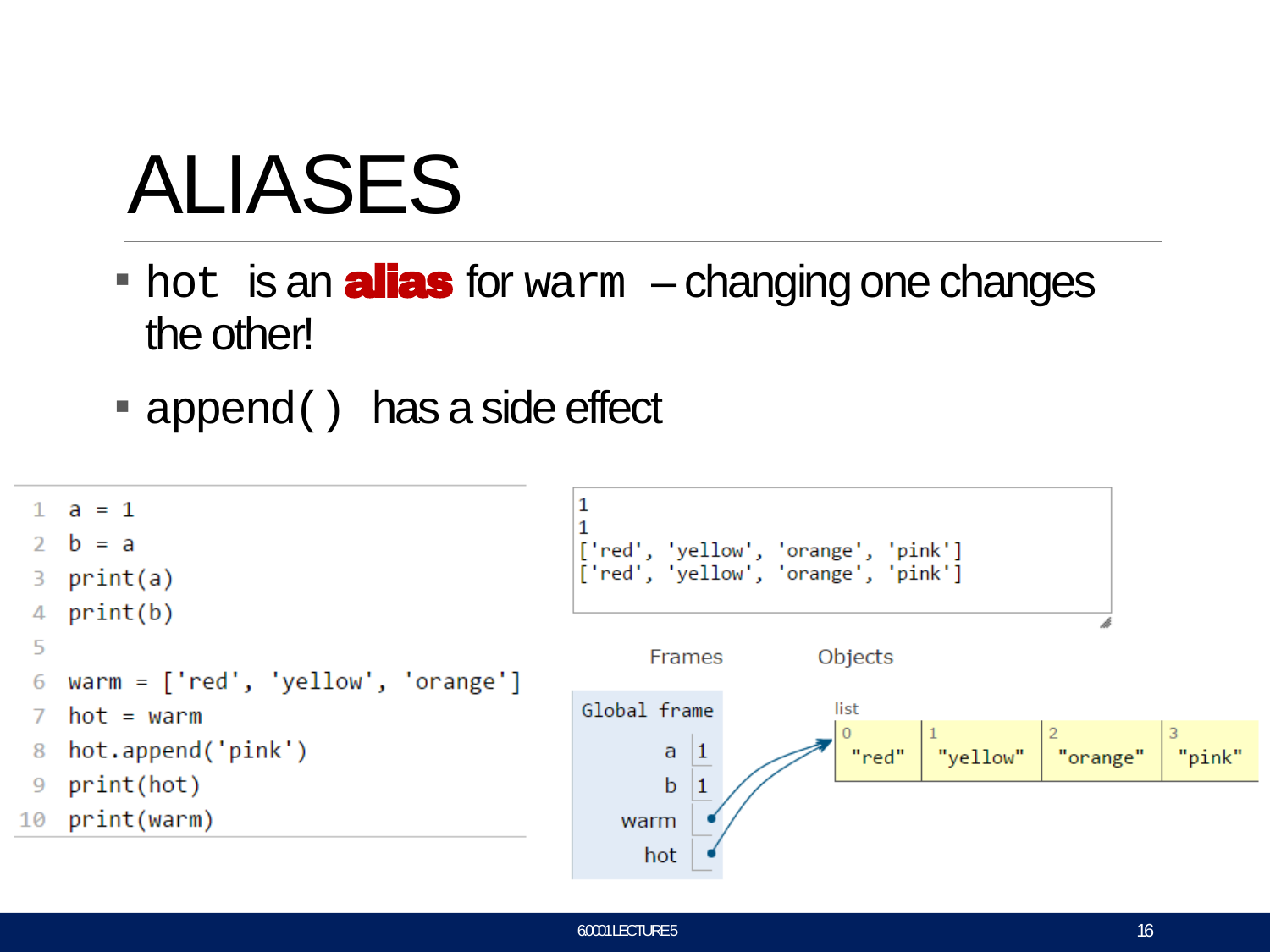

# ALIASES

hot is an alias for warm – changing one changes the other!
append() has a side effect

16
6.0001 LECTURE 5